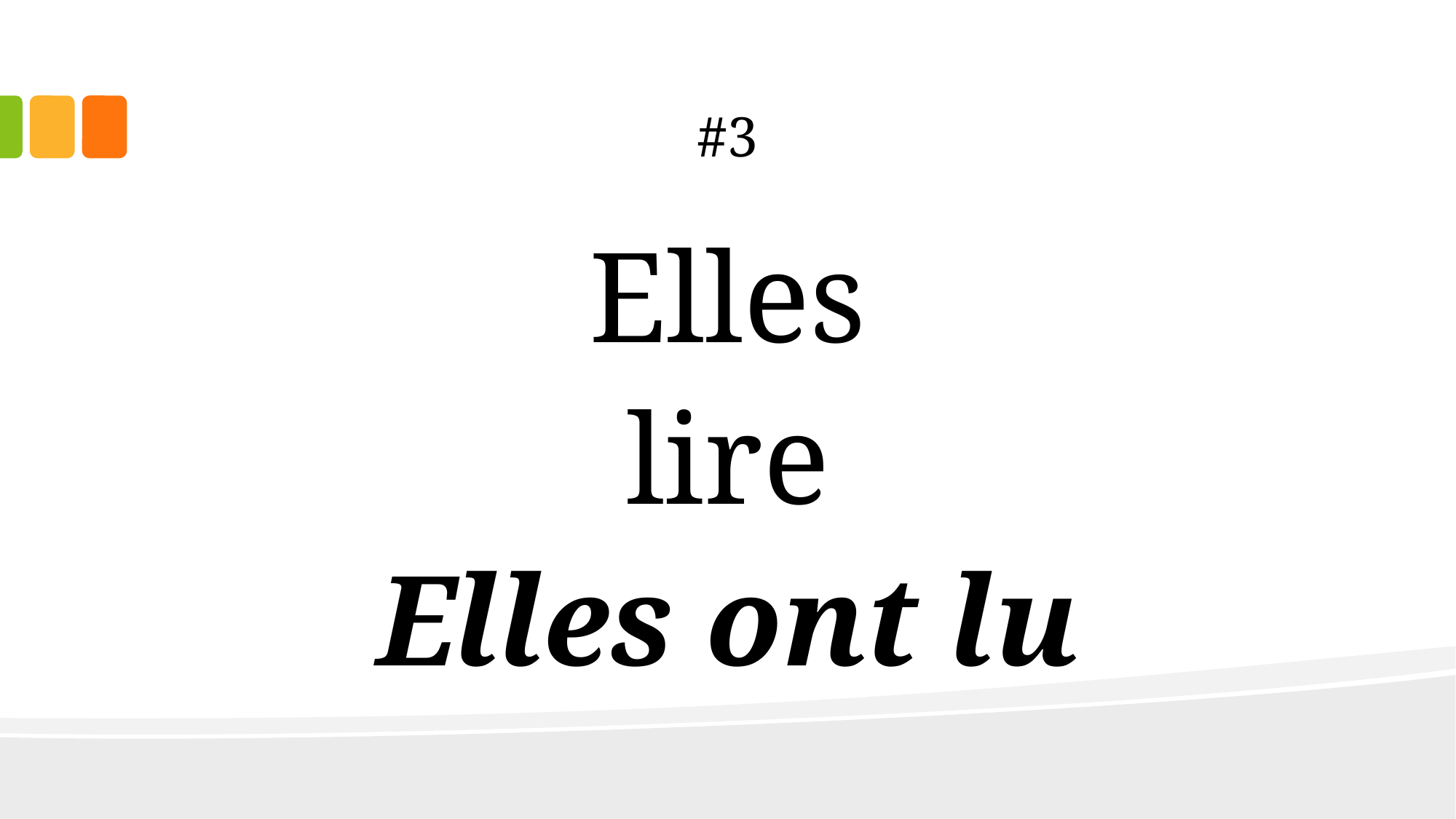

# #3
Elles
lire
Elles ont lu